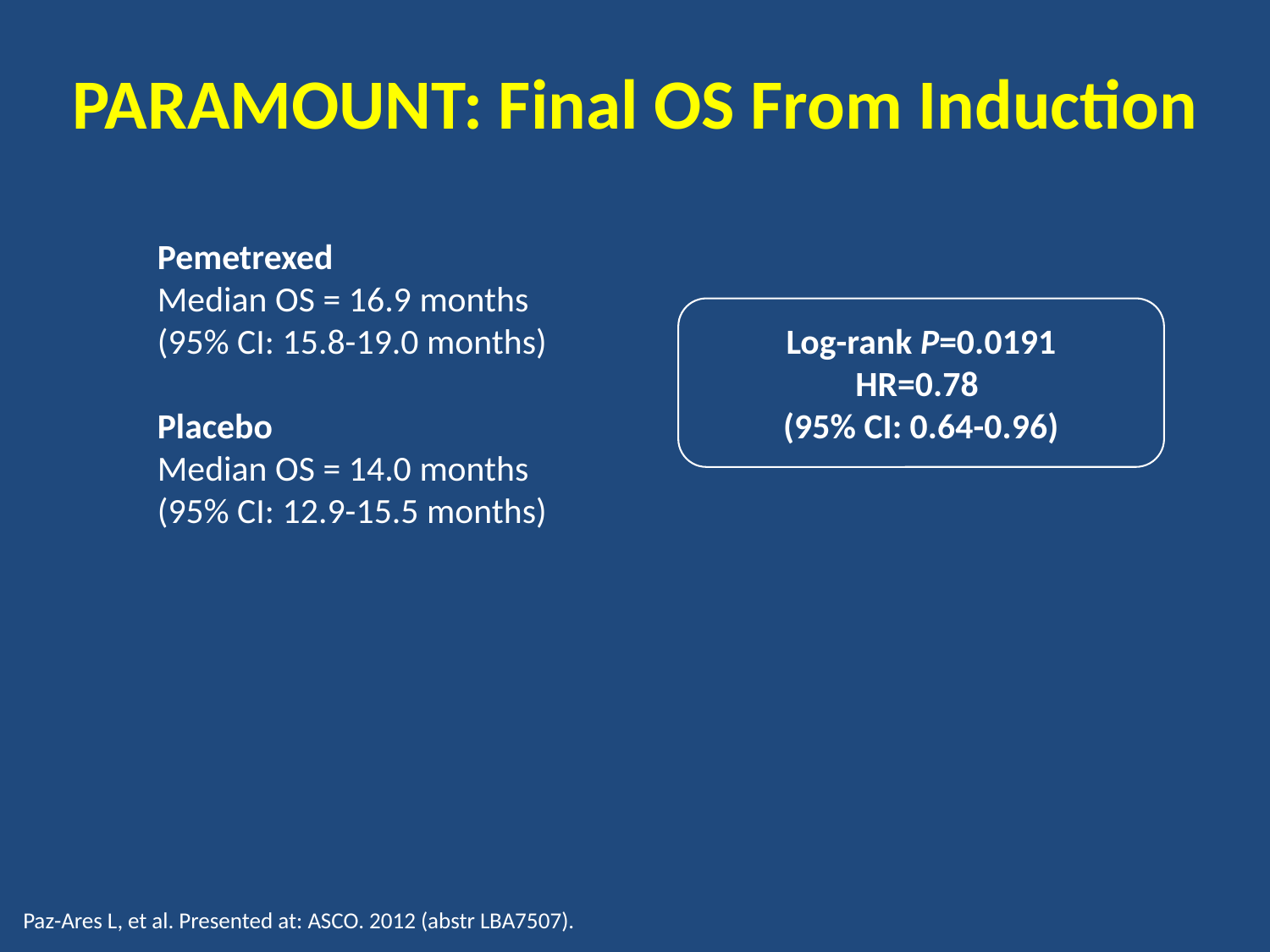

# PARAMOUNT: Final OS From Induction
Pemetrexed
Median OS = 16.9 months
(95% CI: 15.8-19.0 months)

Placebo
Median OS = 14.0 months
(95% CI: 12.9-15.5 months)
Log-rank P=0.0191
HR=0.78
(95% CI: 0.64-0.96)
Paz-Ares L, et al. Presented at: ASCO. 2012 (abstr LBA7507).